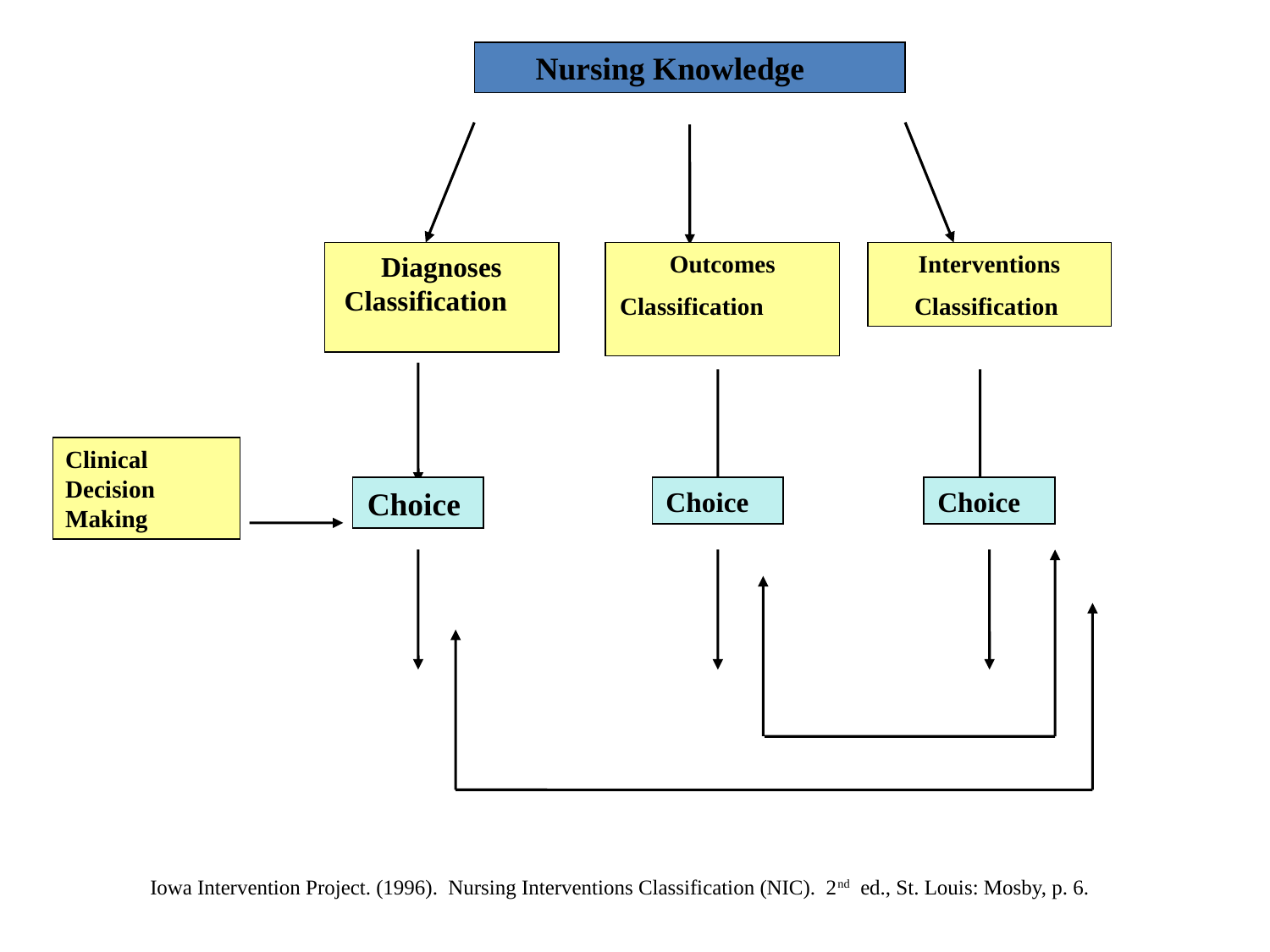

Nursing Knowledge

Outcomes
Classification
Interventions
Classification
Diagnoses Classification

Clinical Decision Making
Choice
Choice
Choice

Iowa Intervention Project. (1996).  Nursing Interventions Classification (NIC).  2nd  ed., St. Louis: Mosby, p. 6.